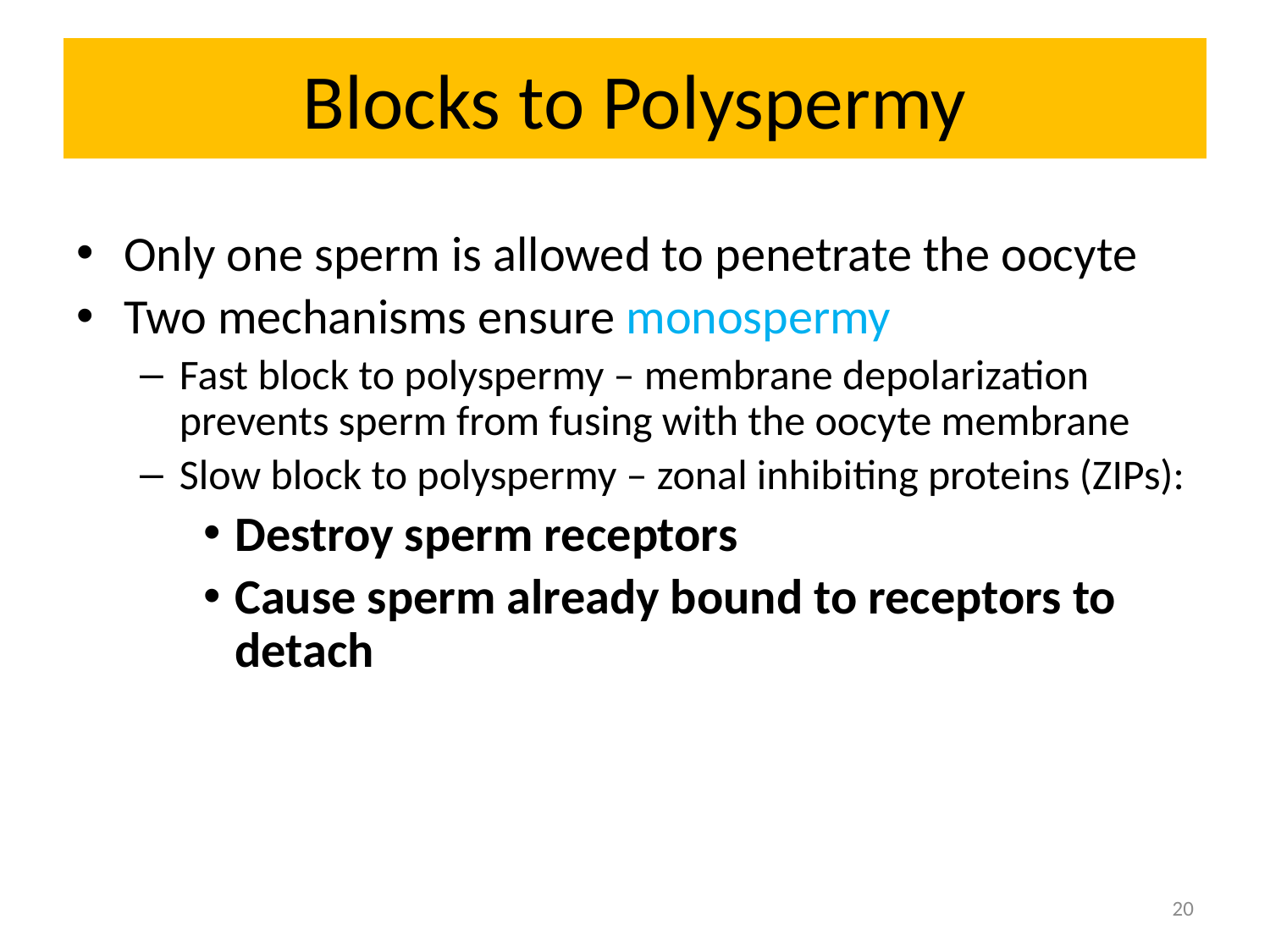

# Blocks to Polyspermy
Only one sperm is allowed to penetrate the oocyte
Two mechanisms ensure monospermy
Fast block to polyspermy – membrane depolarization prevents sperm from fusing with the oocyte membrane
Slow block to polyspermy – zonal inhibiting proteins (ZIPs):
Destroy sperm receptors
Cause sperm already bound to receptors to detach
20